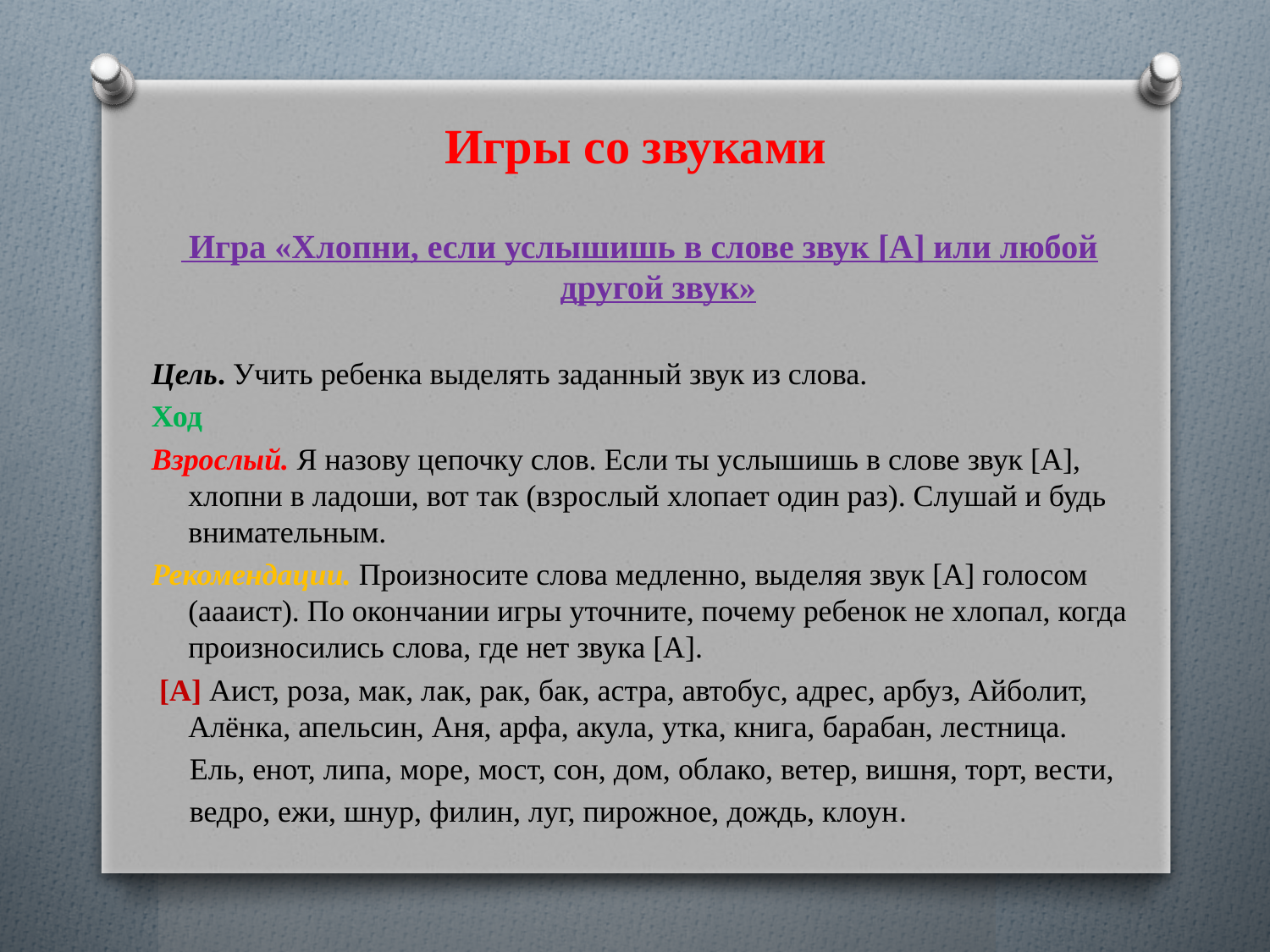

# Игры со звуками
 Игра «Хлопни, если услышишь в слове звук [А] или любой другой звук»

Цель. Учить ребенка выделять заданный звук из слова.
Ход
Взрослый. Я назову цепочку слов. Если ты услышишь в слове звук [А], хлопни в ладоши, вот так (взрослый хлопает один раз). Слушай и будь внимательным.
Рекомендации. Произносите слова медленно, выделяя звук [А] голосом (аааист). По окончании игры уточните, почему ребенок не хлопал, когда произносились слова, где нет звука [А].
 [А] Аист, роза, мак, лак, рак, бак, астра, автобус, адрес, арбуз, Айболит, Алёнка, апельсин, Аня, арфа, акула, утка, книга, барабан, лестница.
     Ель, енот, липа, море, мост, сон, дом, облако, ветер, вишня, торт, вести,
     ведро, ежи, шнур, филин, луг, пирожное, дождь, клоун.